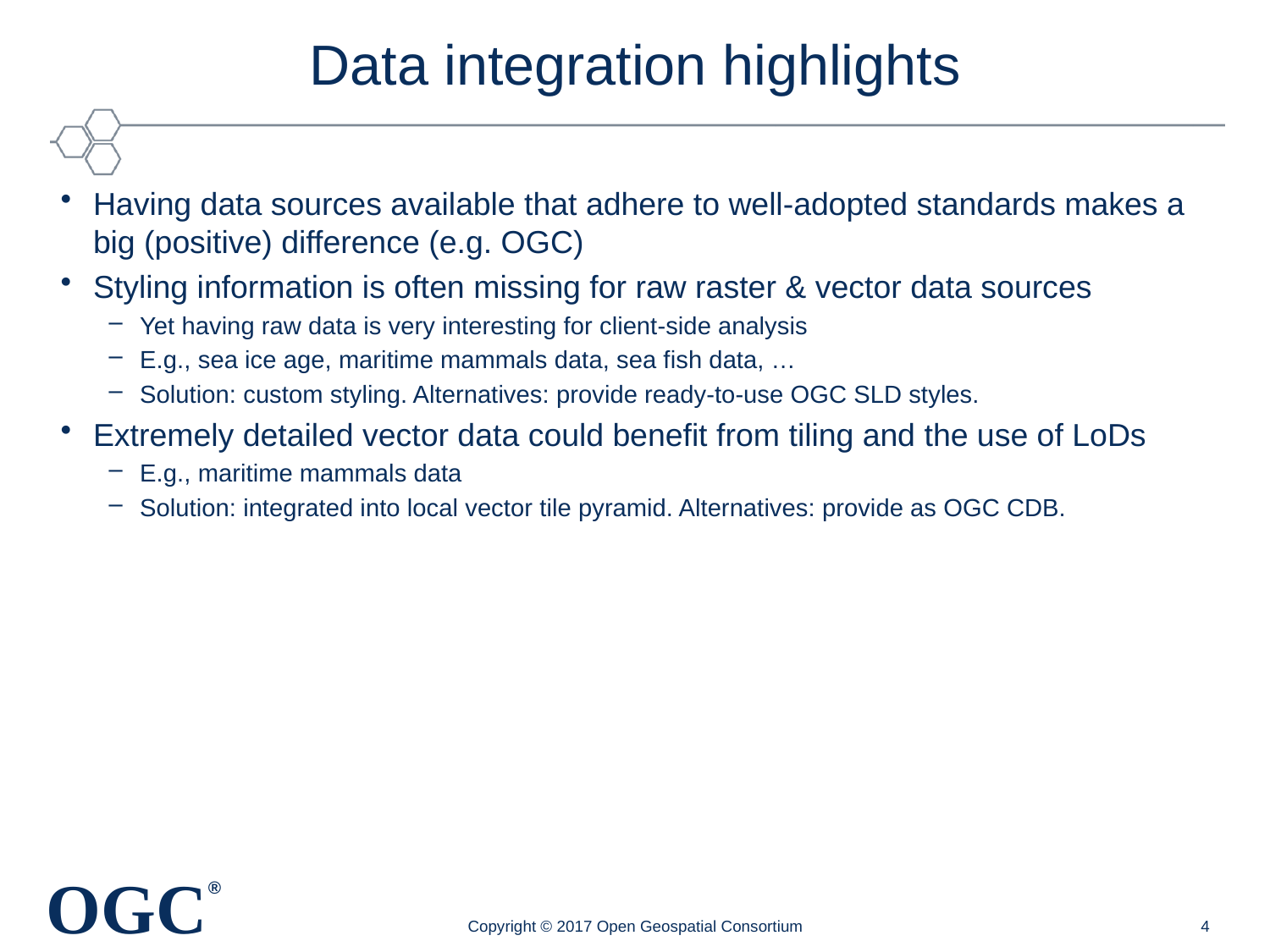

# Data integration highlights
Having data sources available that adhere to well-adopted standards makes a big (positive) difference (e.g. OGC)
Styling information is often missing for raw raster & vector data sources
Yet having raw data is very interesting for client-side analysis
E.g., sea ice age, maritime mammals data, sea fish data, …
Solution: custom styling. Alternatives: provide ready-to-use OGC SLD styles.
Extremely detailed vector data could benefit from tiling and the use of LoDs
E.g., maritime mammals data
Solution: integrated into local vector tile pyramid. Alternatives: provide as OGC CDB.
Copyright © 2017 Open Geospatial Consortium
4